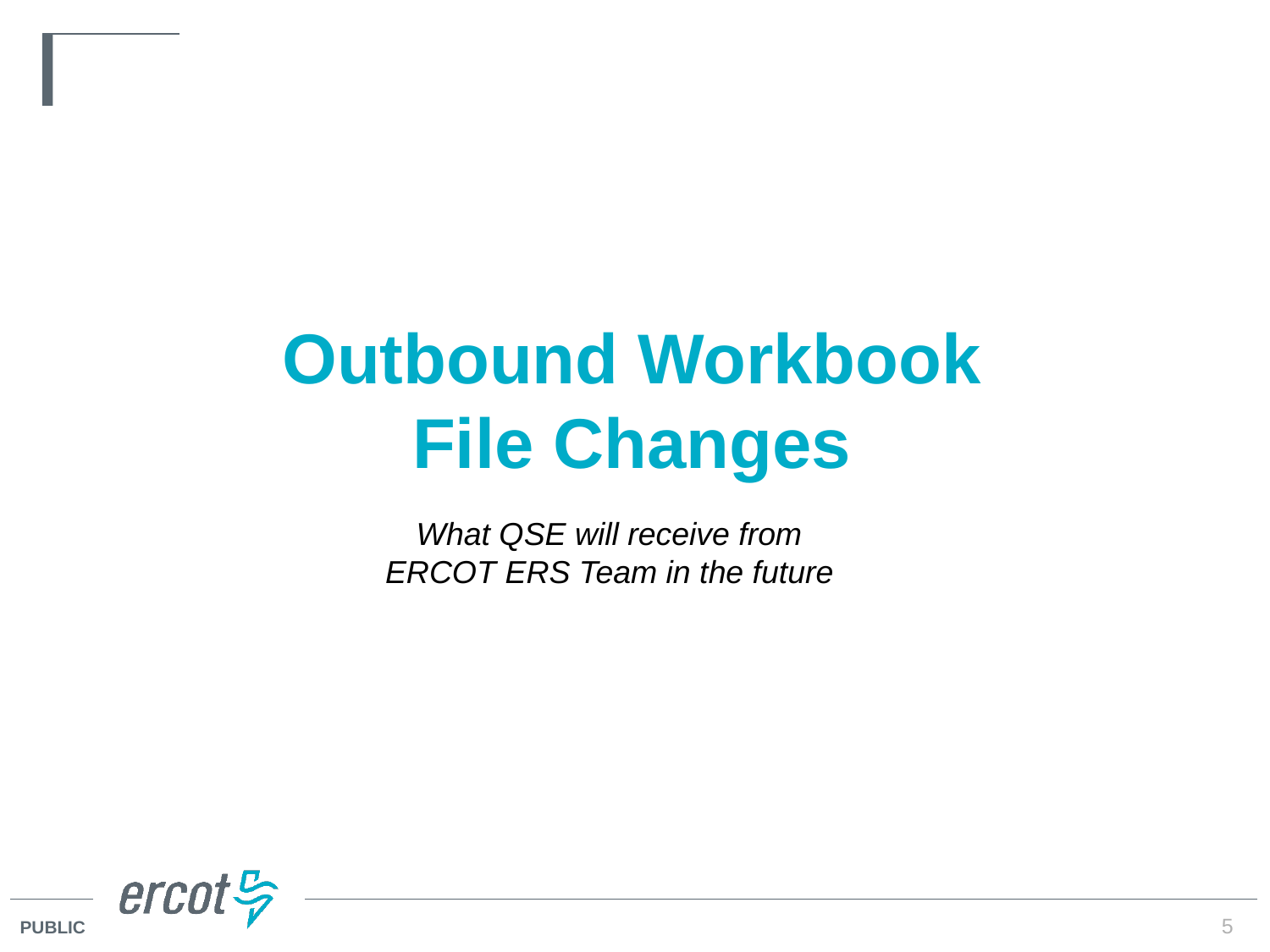

# Outbound Workbook File Changes
What QSE will receive from
ERCOT ERS Team in the future
5